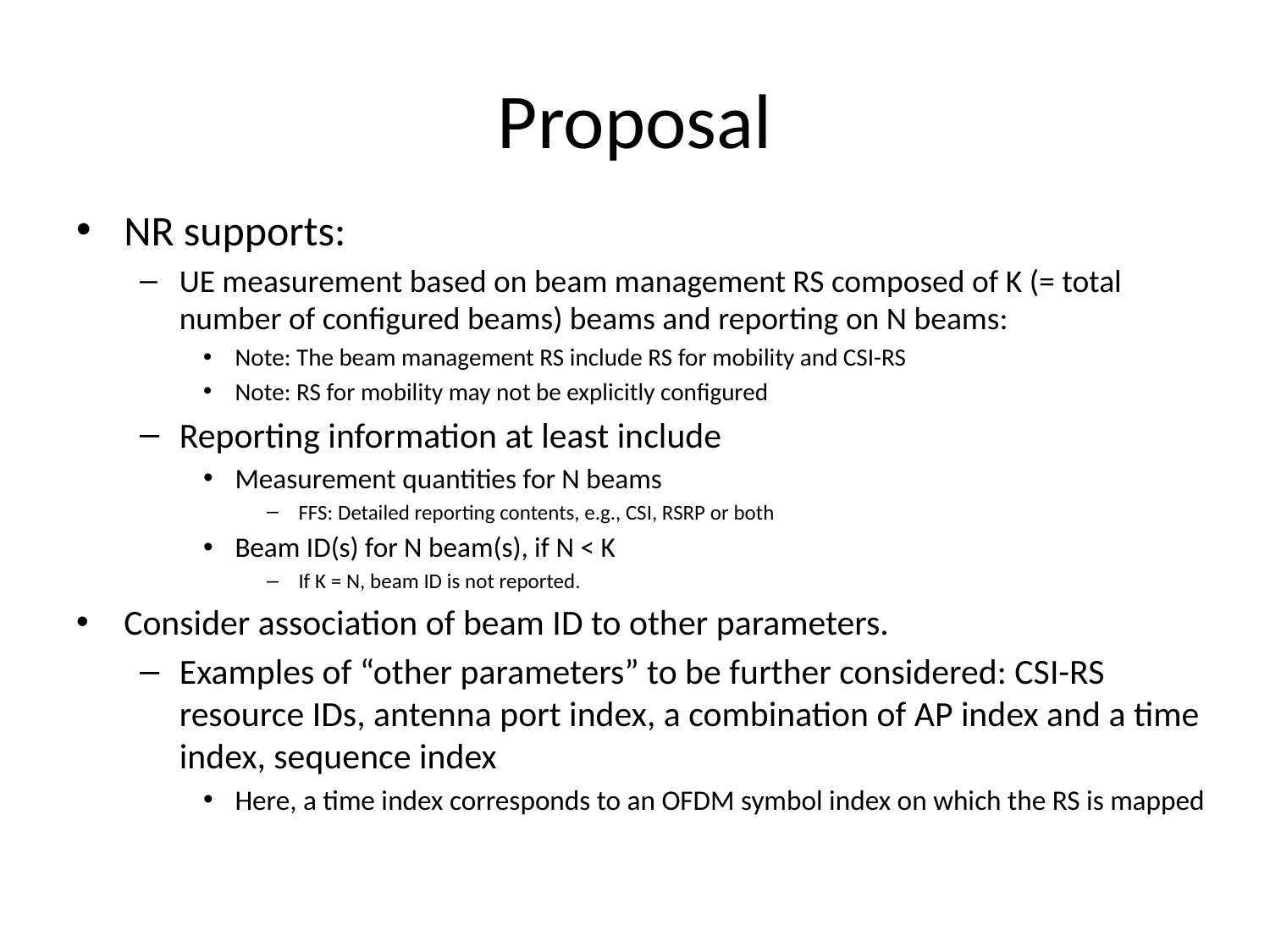

# Proposal
NR supports:
UE measurement based on beam management RS composed of K (= total number of configured beams) beams and reporting on N beams:
Note: The beam management RS include RS for mobility and CSI-RS
Note: RS for mobility may not be explicitly configured
Reporting information at least include
Measurement quantities for N beams
FFS: Detailed reporting contents, e.g., CSI, RSRP or both
Beam ID(s) for N beam(s), if N < K
If K = N, beam ID is not reported.
Consider association of beam ID to other parameters.
Examples of “other parameters” to be further considered: CSI-RS resource IDs, antenna port index, a combination of AP index and a time index, sequence index
Here, a time index corresponds to an OFDM symbol index on which the RS is mapped